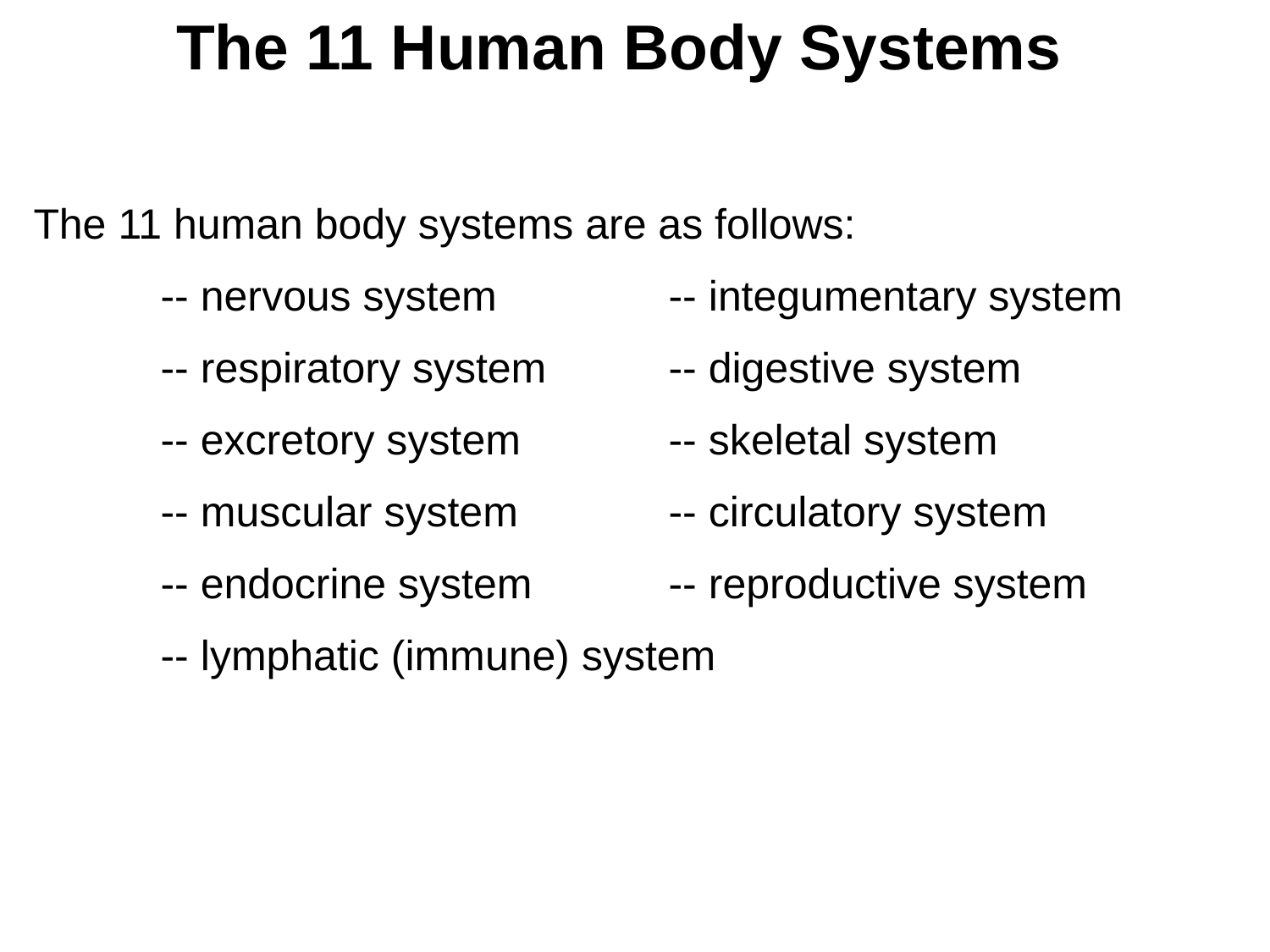

The 11 Human Body Systems
The 11 human body systems are as follows:
	-- nervous system		-- integumentary system
	-- respiratory system	-- digestive system
	-- excretory system		-- skeletal system
	-- muscular system		-- circulatory system
	-- endocrine system		-- reproductive system
	-- lymphatic (immune) system